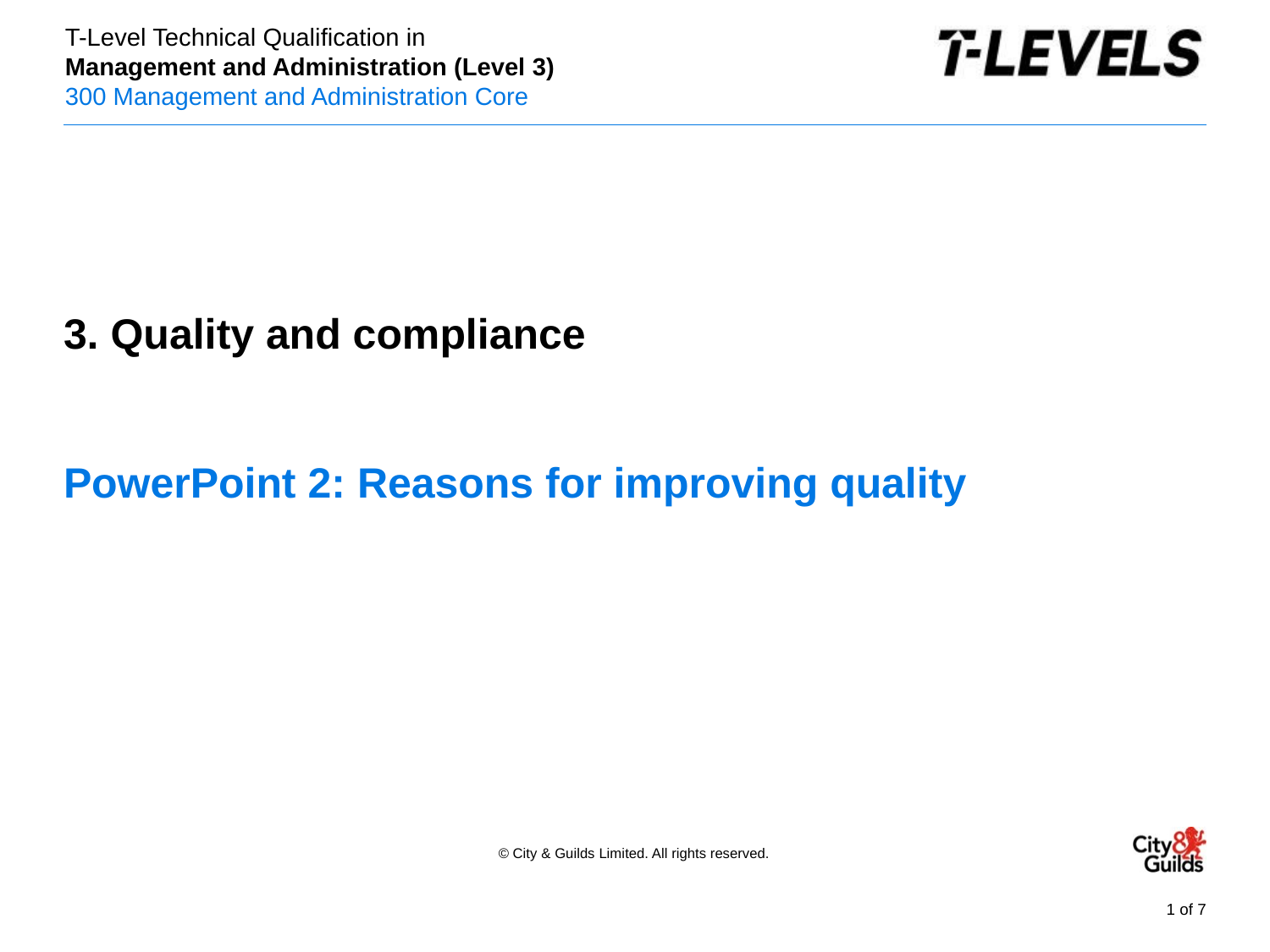

PowerPoint presentation
3. Quality and compliance

# PowerPoint 2: Reasons for improving quality